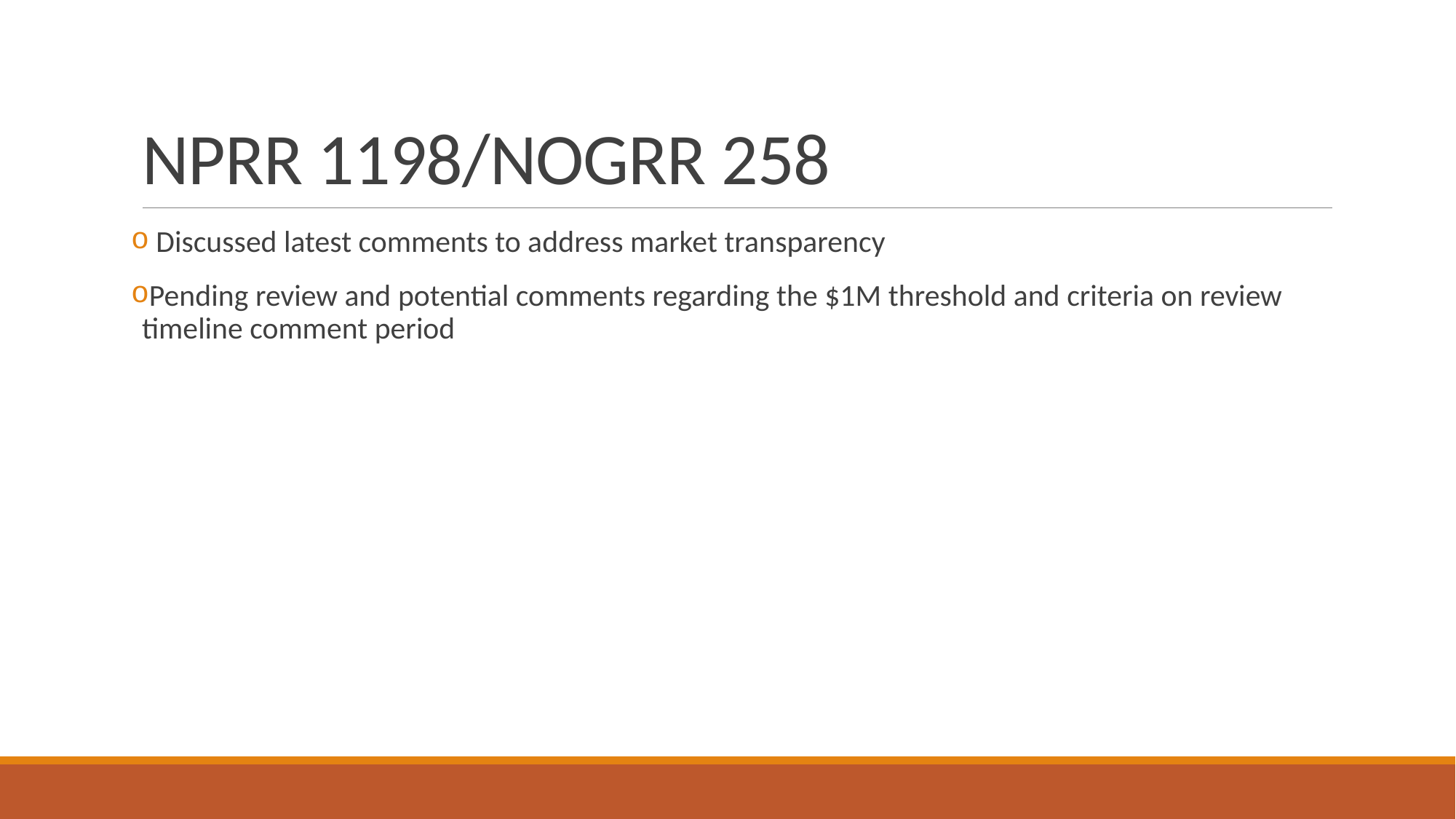

# NPRR 1198/NOGRR 258
 Discussed latest comments to address market transparency
Pending review and potential comments regarding the $1M threshold and criteria on review timeline comment period